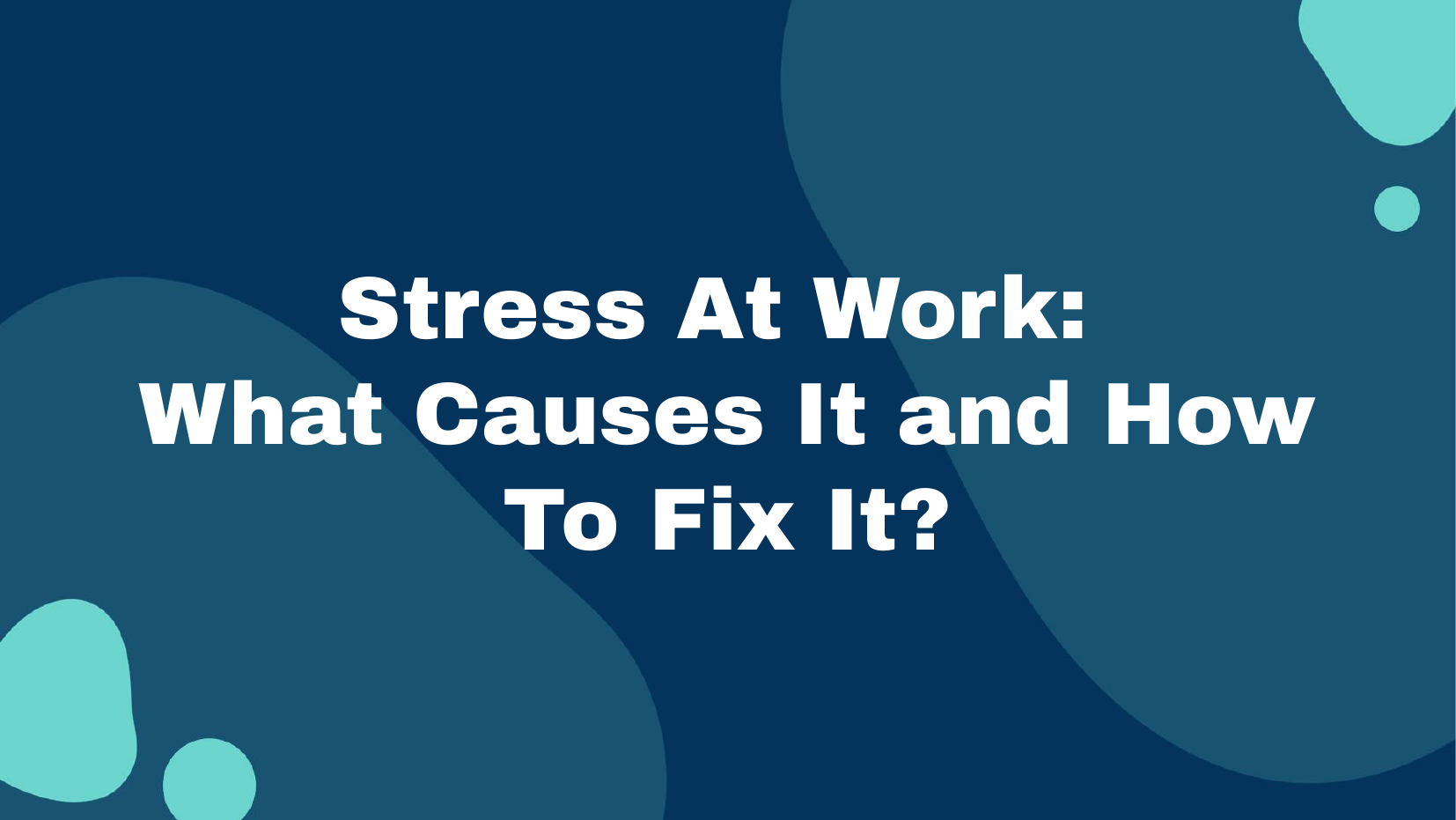

Stress At Work:
What Causes It and How To Fix It?